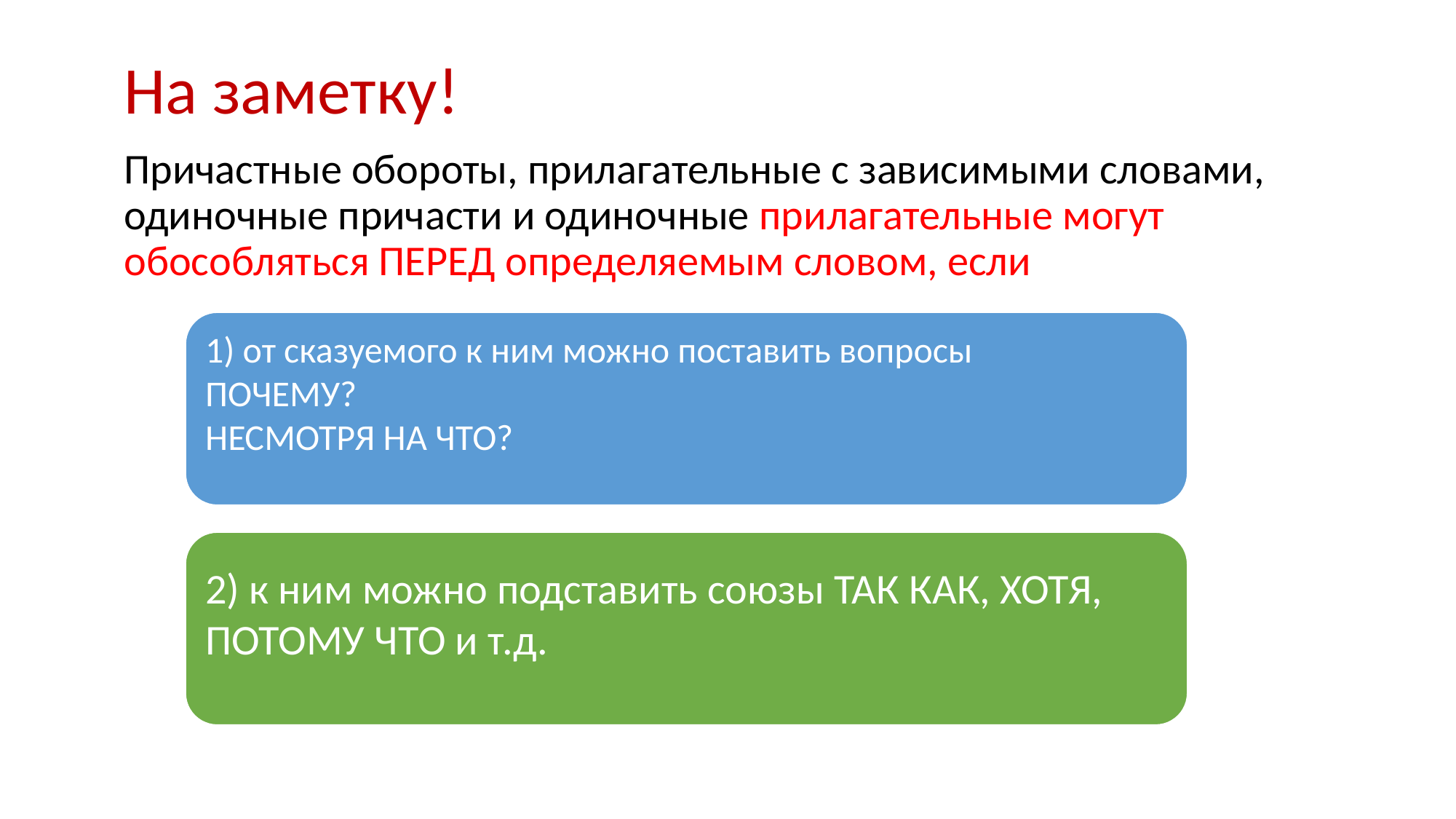

# На заметку!
Причастные обороты, прилагательные с зависимыми словами, одиночные причасти и одиночные прилагательные могут обособляться ПЕРЕД определяемым словом, если

1) от сказуемого к ним можно поставить вопросы
ПОЧЕМУ?
НЕСМОТРЯ НА ЧТО?

2) к ним можно подставить союзы ТАК КАК, ХОТЯ, ПОТОМУ ЧТО и т.д.